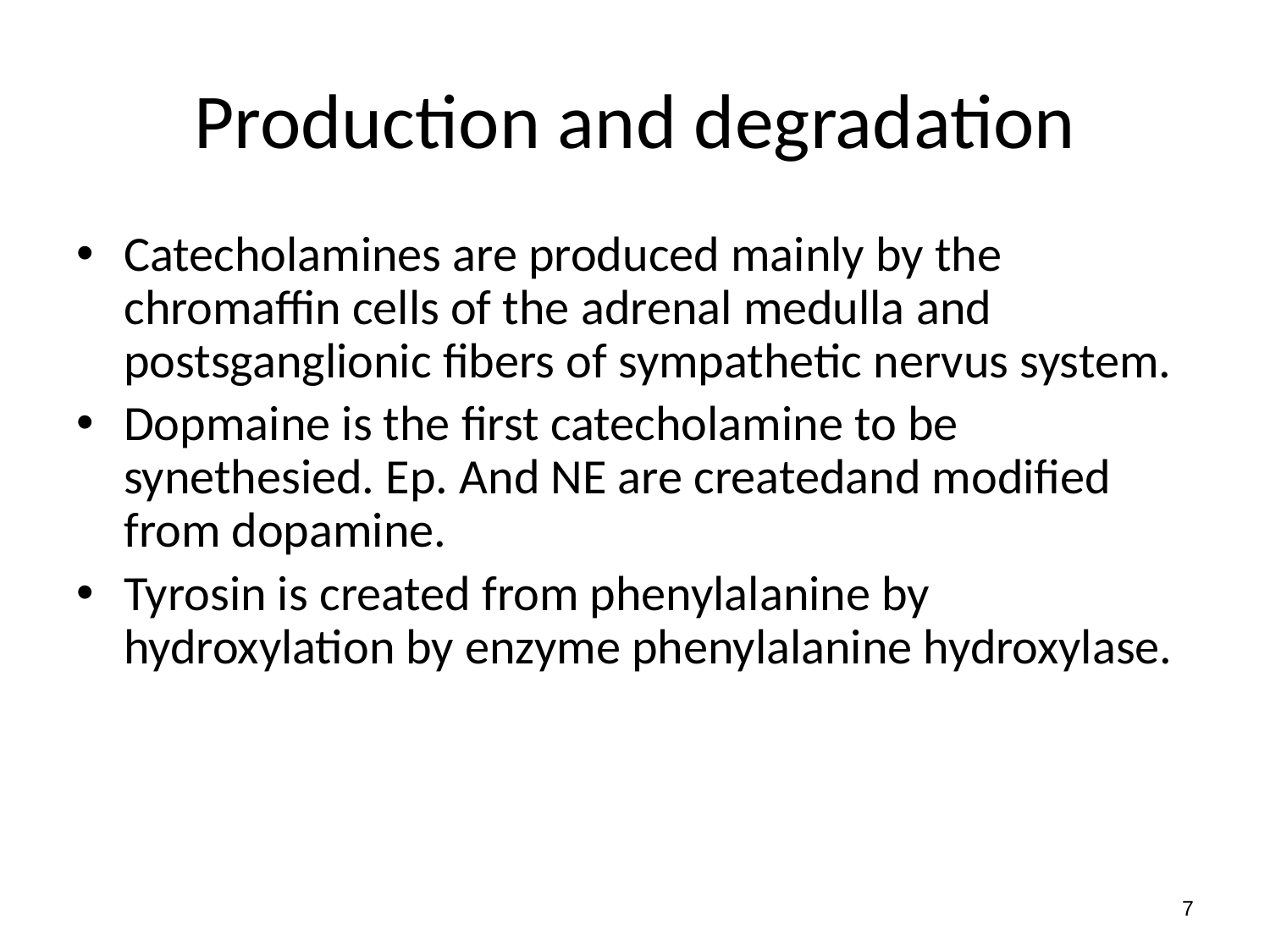

# Production and degradation
Catecholamines are produced mainly by the chromaffin cells of the adrenal medulla and postsganglionic fibers of sympathetic nervus system.
Dopmaine is the first catecholamine to be synethesied. Ep. And NE are createdand modified from dopamine.
Tyrosin is created from phenylalanine by hydroxylation by enzyme phenylalanine hydroxylase.
7